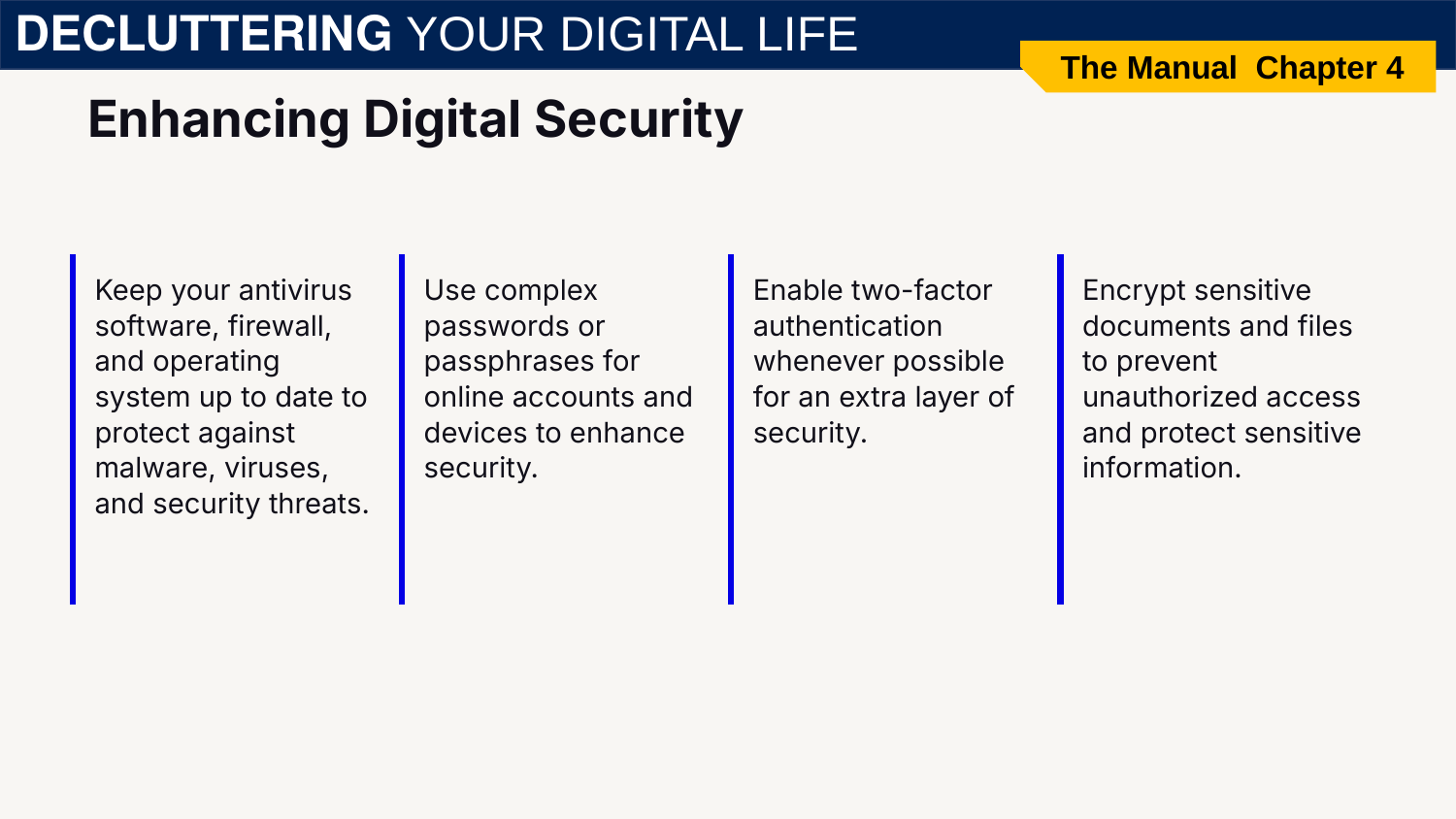

DECLUTTERING YOUR DIGITAL LIFE
The Manual  Chapter 4

# Enhancing Digital Security
Keep your antivirus software, firewall, and operating system up to date to protect against malware, viruses, and security threats.
Use complex passwords or passphrases for online accounts and devices to enhance security.
Enable two-factor authentication whenever possible for an extra layer of security.
Encrypt sensitive documents and files to prevent unauthorized access and protect sensitive information.